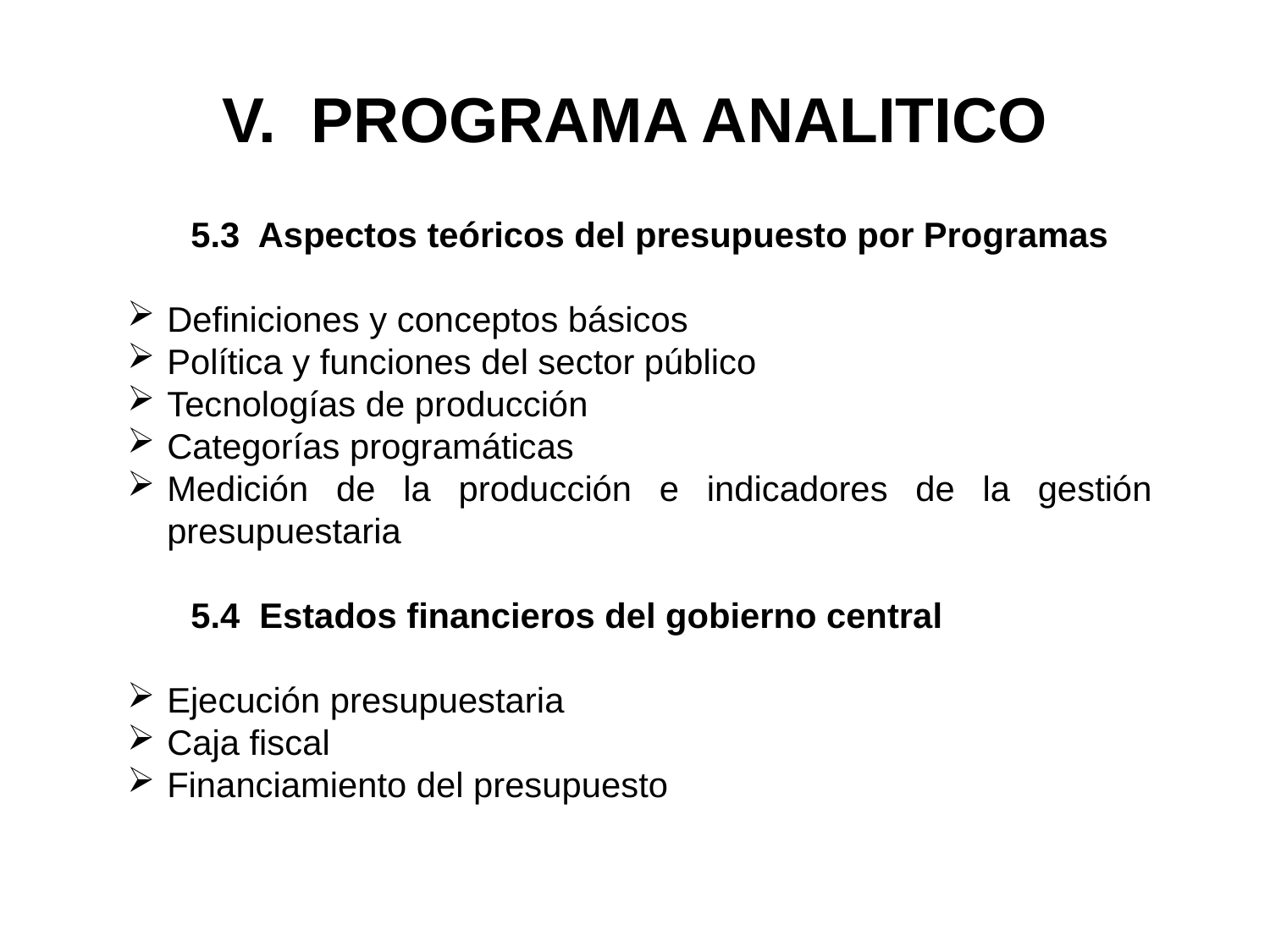

# V.  PROGRAMA ANALITICO
5.3  Aspectos teóricos del presupuesto por Programas

Definiciones y conceptos básicos
Política y funciones del sector público
Tecnologías de producción
Categorías programáticas
Medición de la producción e indicadores de la gestión presupuestaria

5.4  Estados financieros del gobierno central

Ejecución presupuestaria
Caja fiscal
Financiamiento del presupuesto